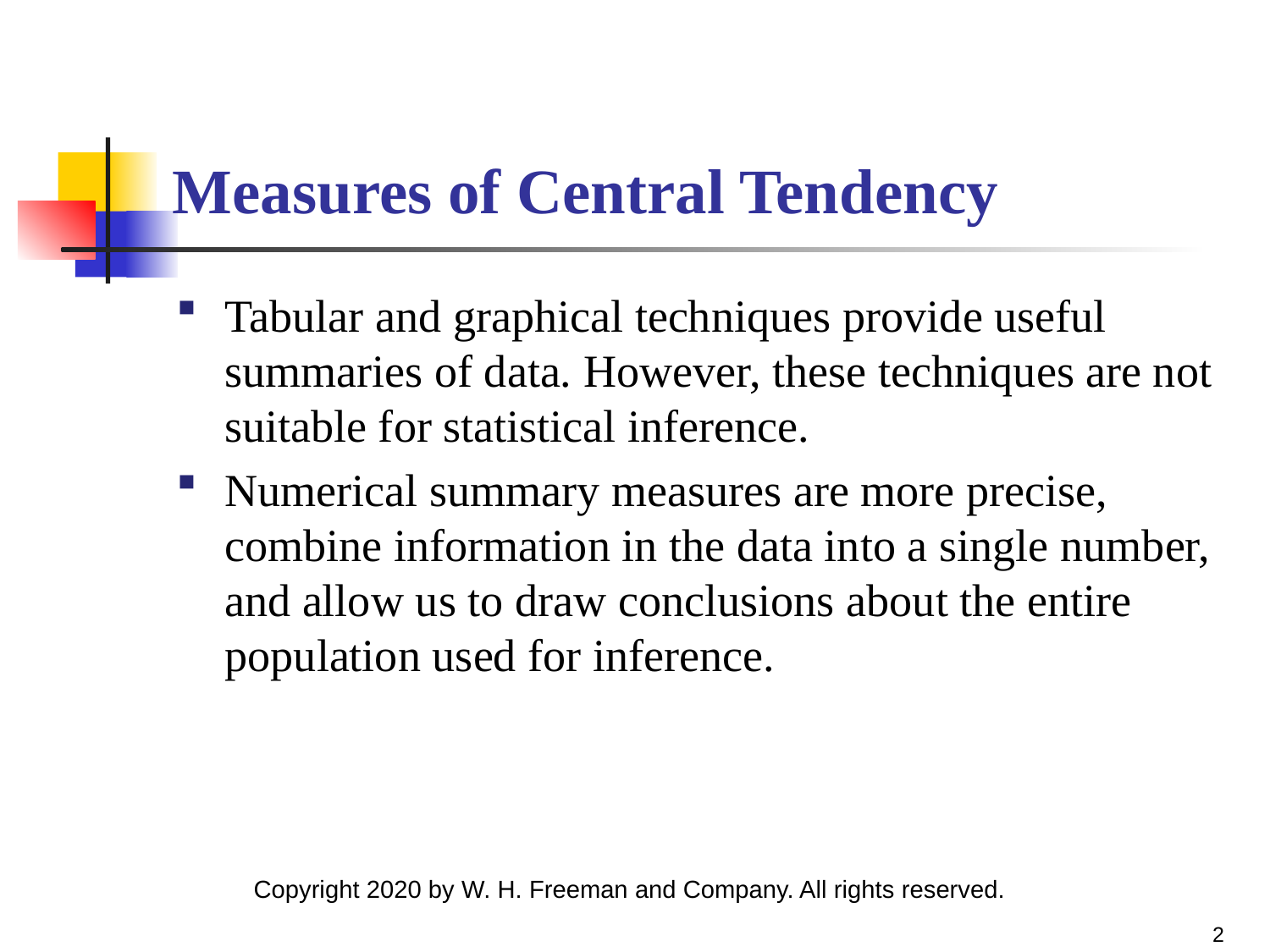

# Measures of Central Tendency
Tabular and graphical techniques provide useful summaries of data. However, these techniques are not suitable for statistical inference.
Numerical summary measures are more precise, combine information in the data into a single number, and allow us to draw conclusions about the entire population used for inference.